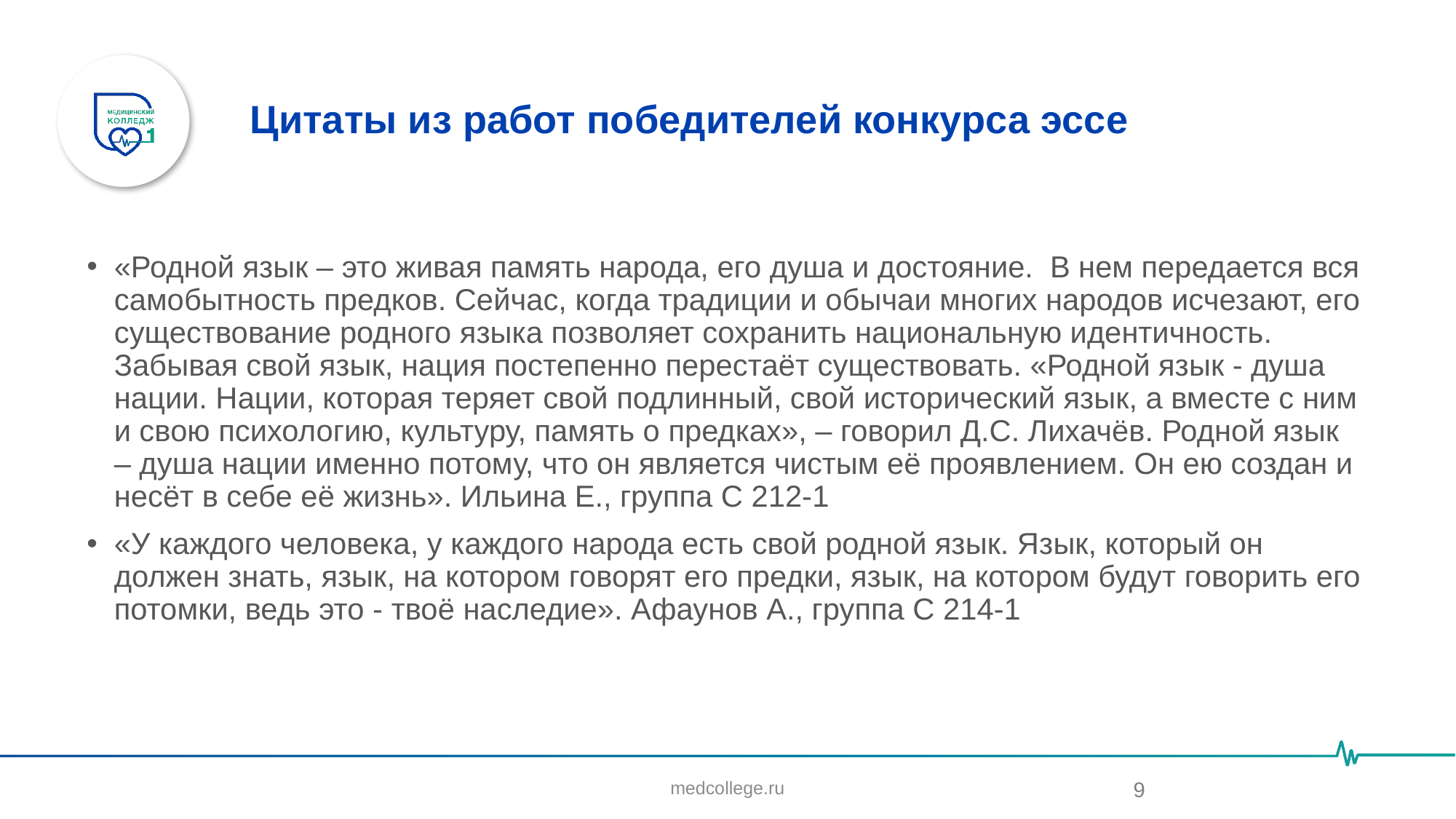

# Цитаты из работ победителей конкурса эссе
«Родной язык – это живая память народа, его душа и достояние.  В нем передается вся самобытность предков. Сейчас, когда традиции и обычаи многих народов исчезают, его существование родного языка позволяет сохранить национальную идентичность. Забывая свой язык, нация постепенно перестаёт существовать. «Родной язык - душа нации. Нации, которая теряет свой подлинный, свой исторический язык, а вместе с ним и свою психологию, культуру, память о предках», – говорил Д.С. Лихачёв. Родной язык – душа нации именно потому, что он является чистым её проявлением. Он ею создан и несёт в себе её жизнь». Ильина Е., группа С 212-1
«У каждого человека, у каждого народа есть свой родной язык. Язык, который он должен знать, язык, на котором говорят его предки, язык, на котором будут говорить его потомки, ведь это - твоё наследие». Афаунов А., группа С 214-1
9
medcollege.ru